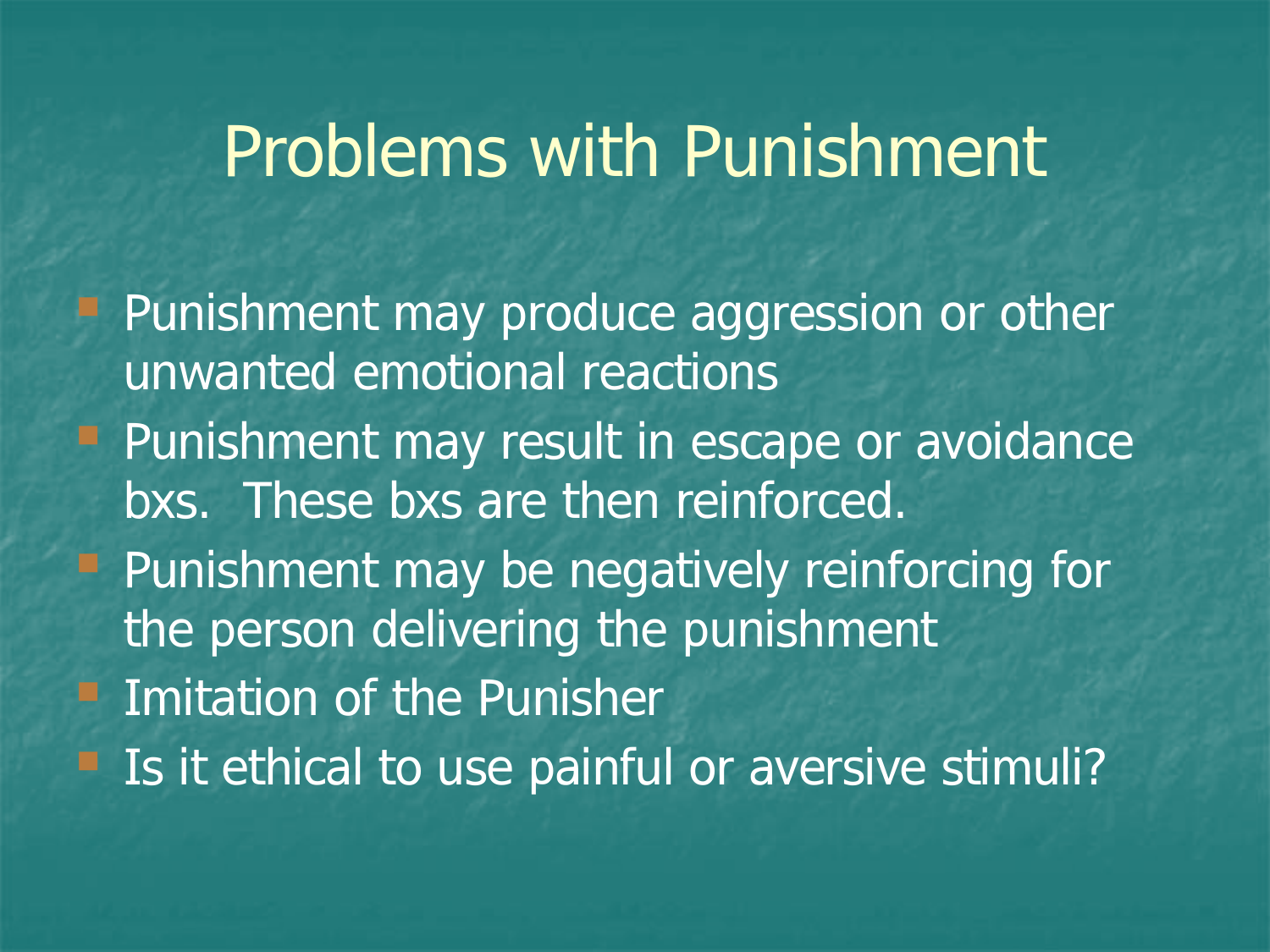

# Problems with Punishment
Punishment may produce aggression or other unwanted emotional reactions
Punishment may result in escape or avoidance bxs.  These bxs are then reinforced.
Punishment may be negatively reinforcing for the person delivering the punishment
Imitation of the Punisher
Is it ethical to use painful or aversive stimuli?